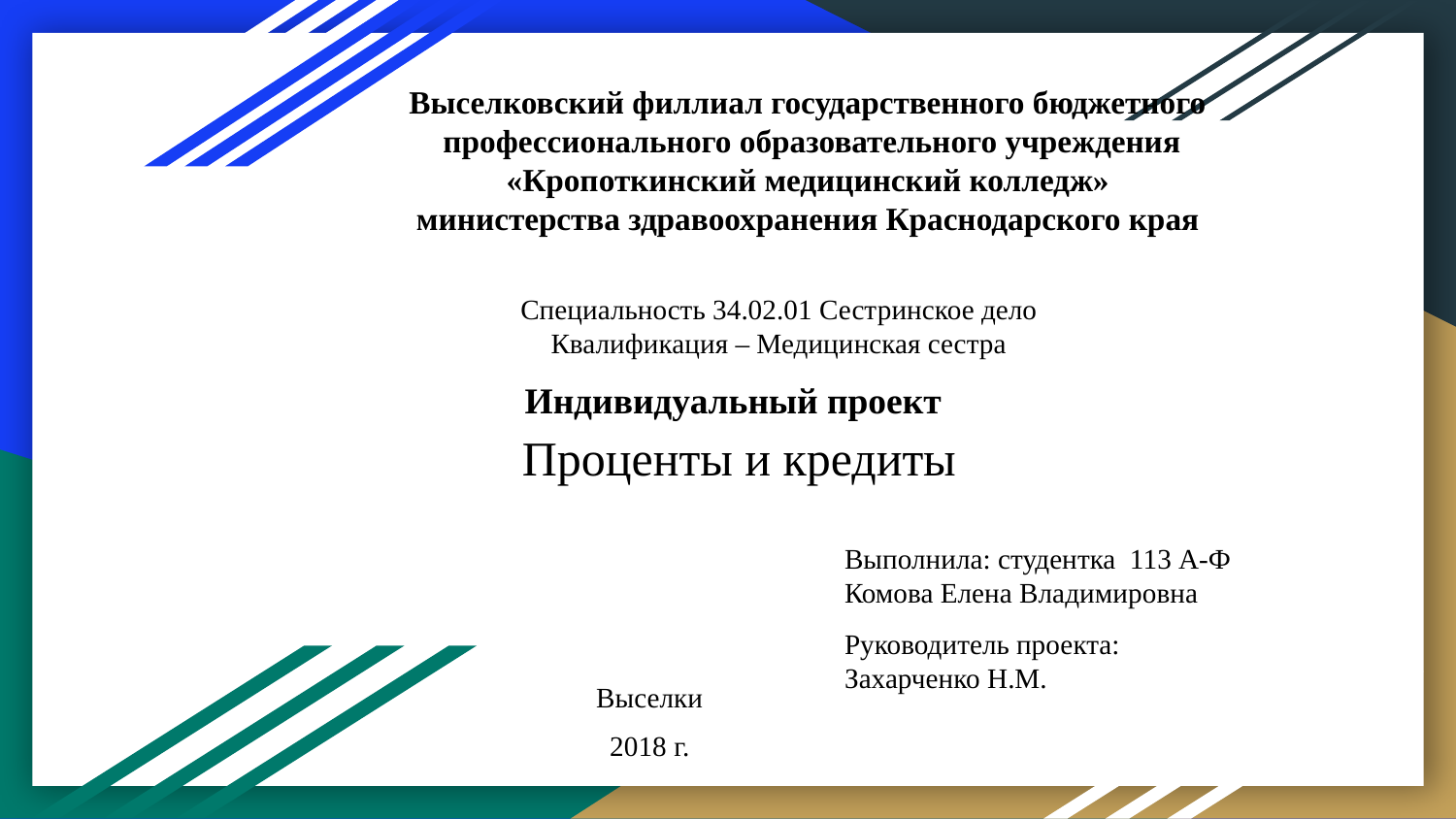

# Выселковский филлиал государственного бюджетного профессионального образовательного учреждения
«Кропоткинский медицинский колледж»
министерства здравоохранения Краснодарского края

Специальность 34.02.01 Сестринское дело
Квалификация – Медицинская сестра

Индивидуальный проект

Проценты и кредиты
Выполнила: студентка  113 А-Ф
Комова Елена Владимировна
Руководитель проекта:
Захарченко Н.М.
Выселки
2018 г.